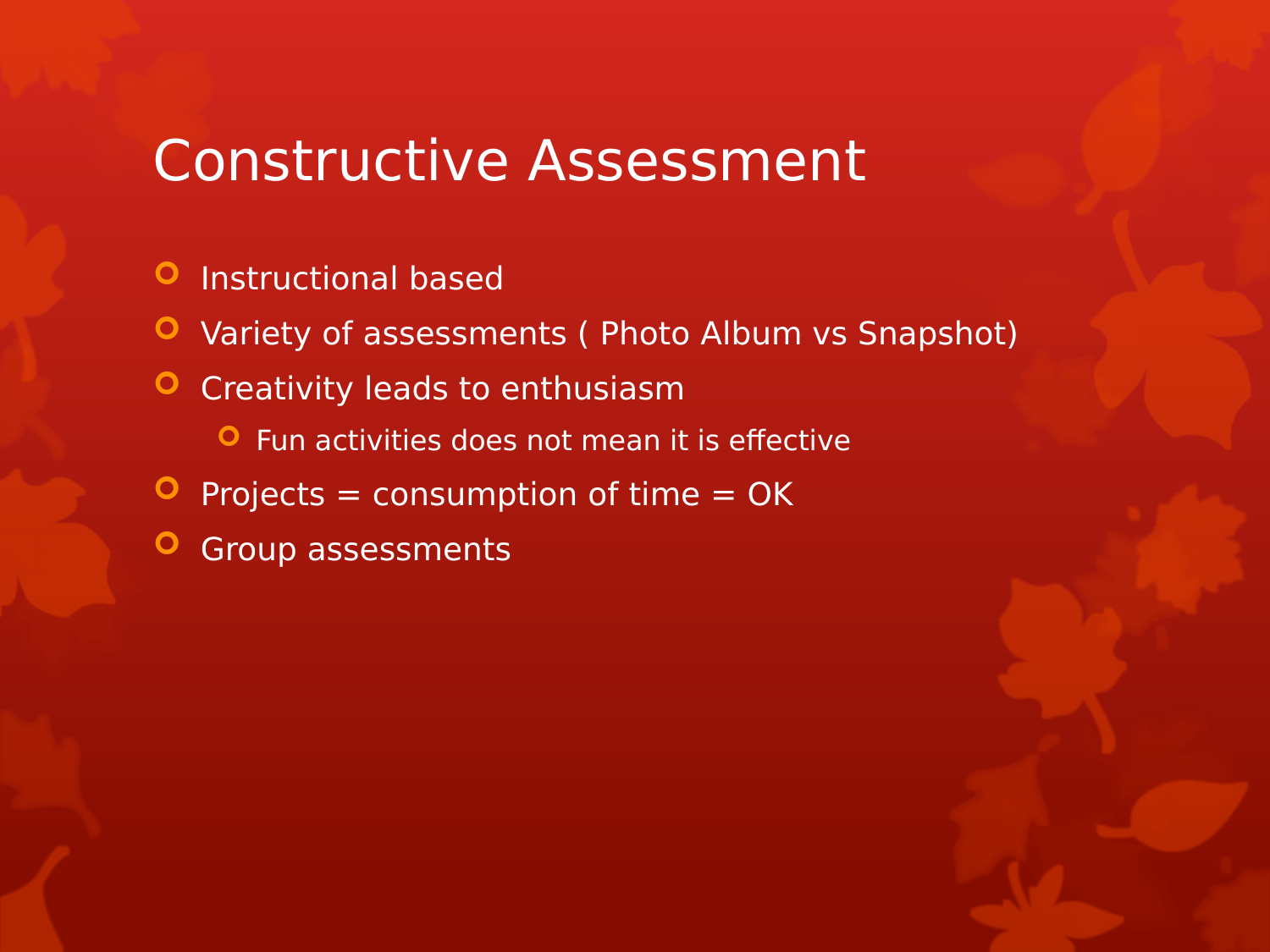

# Constructive Assessment
Instructional based
Variety of assessments ( Photo Album vs Snapshot)
Creativity leads to enthusiasm
Fun activities does not mean it is effective
Projects = consumption of time = OK
Group assessments